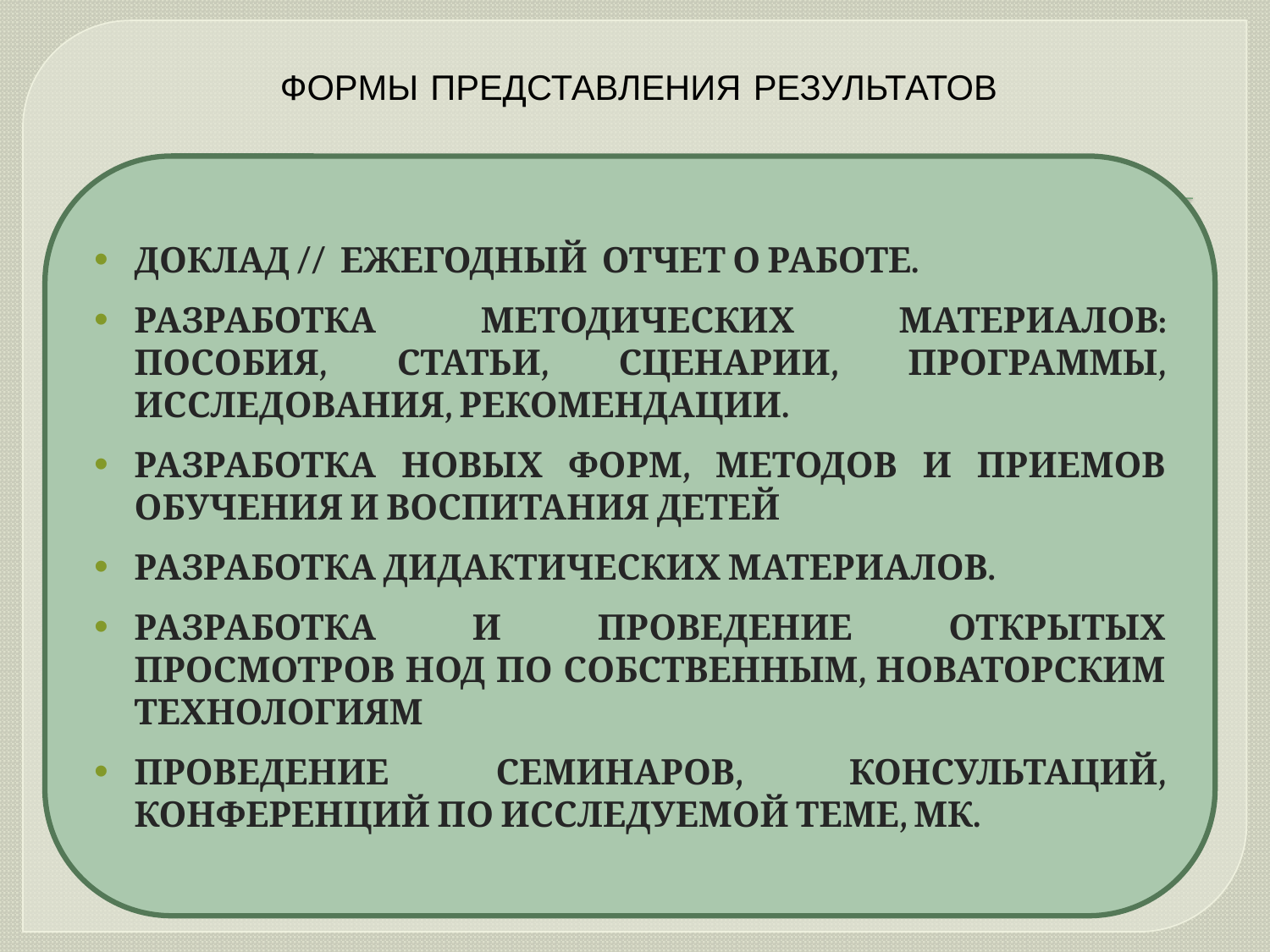

# ФОРМЫ ПРЕДСТАВЛЕНИЯ РЕЗУЛЬТАТОВ
ДОКЛАД //  ЕЖЕГОДНЫЙ  ОТЧЕТ О РАБОТЕ.
РАЗРАБОТКА МЕТОДИЧЕСКИХ МАТЕРИАЛОВ: ПОСОБИЯ, СТАТЬИ, СЦЕНАРИИ, ПРОГРАММЫ, ИССЛЕДОВАНИЯ, РЕКОМЕНДАЦИИ.
РАЗРАБОТКА НОВЫХ ФОРМ, МЕТОДОВ И ПРИЕМОВ ОБУЧЕНИЯ И ВОСПИТАНИЯ ДЕТЕЙ
РАЗРАБОТКА ДИДАКТИЧЕСКИХ МАТЕРИАЛОВ.
РАЗРАБОТКА И ПРОВЕДЕНИЕ ОТКРЫТЫХ ПРОСМОТРОВ НОД ПО СОБСТВЕННЫМ, НОВАТОРСКИМ ТЕХНОЛОГИЯМ
ПРОВЕДЕНИЕ СЕМИНАРОВ, КОНСУЛЬТАЦИЙ, КОНФЕРЕНЦИЙ ПО ИССЛЕДУЕМОЙ ТЕМЕ, МК.